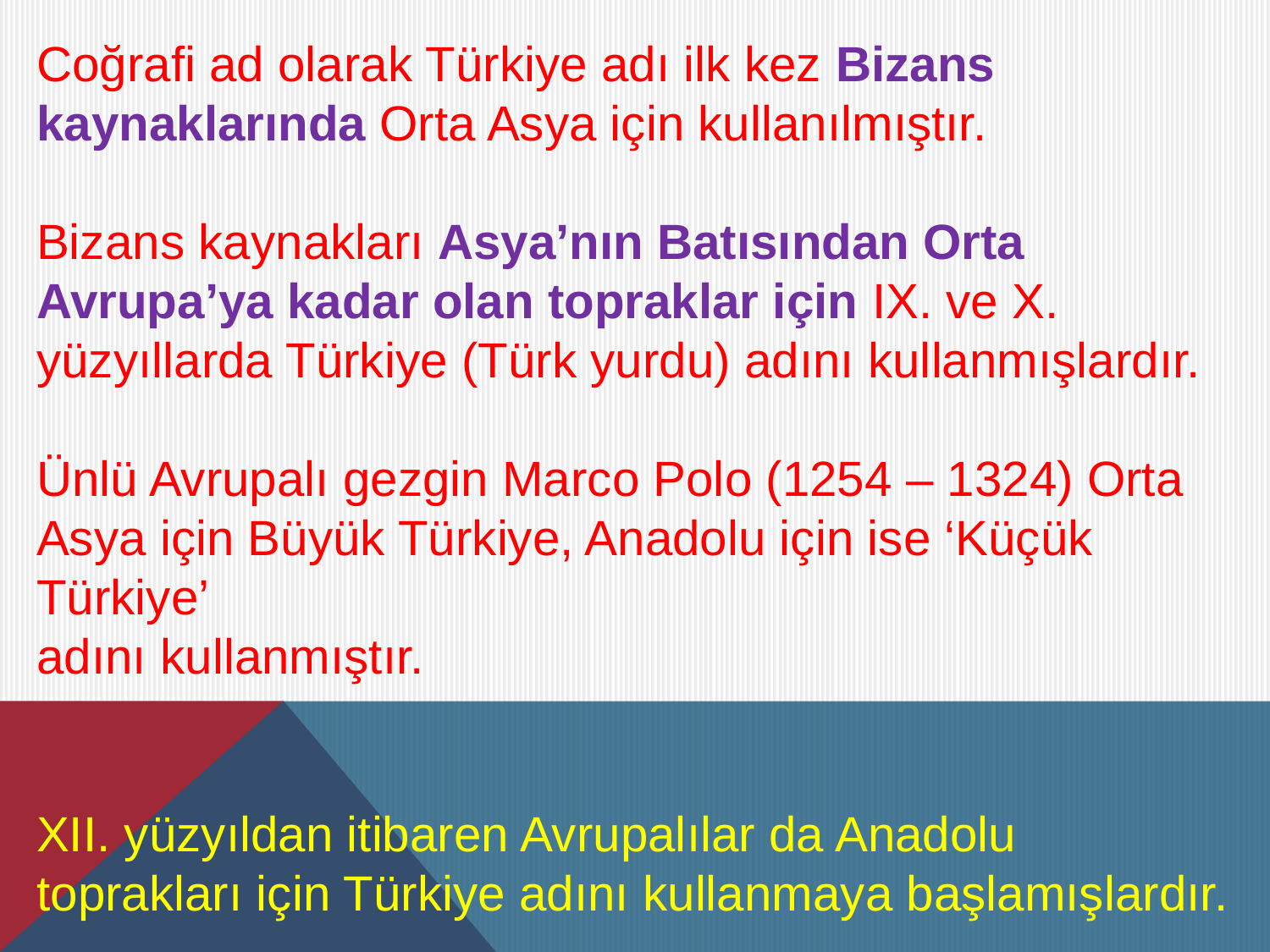

Coğrafi ad olarak Türkiye adı ilk kez Bizans kaynaklarında Orta Asya için kullanılmıştır.

Bizans kaynakları Asya’nın Batısından Orta Avrupa’ya kadar olan topraklar için IX. ve X. yüzyıllarda Türkiye (Türk yurdu) adını kullanmışlardır.

Ünlü Avrupalı gezgin Marco Polo (1254 – 1324) Orta Asya için Büyük Türkiye, Anadolu için ise ‘Küçük Türkiye’
adını kullanmıştır.

XII. yüzyıldan itibaren Avrupalılar da Anadolu toprakları için Türkiye adını kullanmaya başlamışlardır.